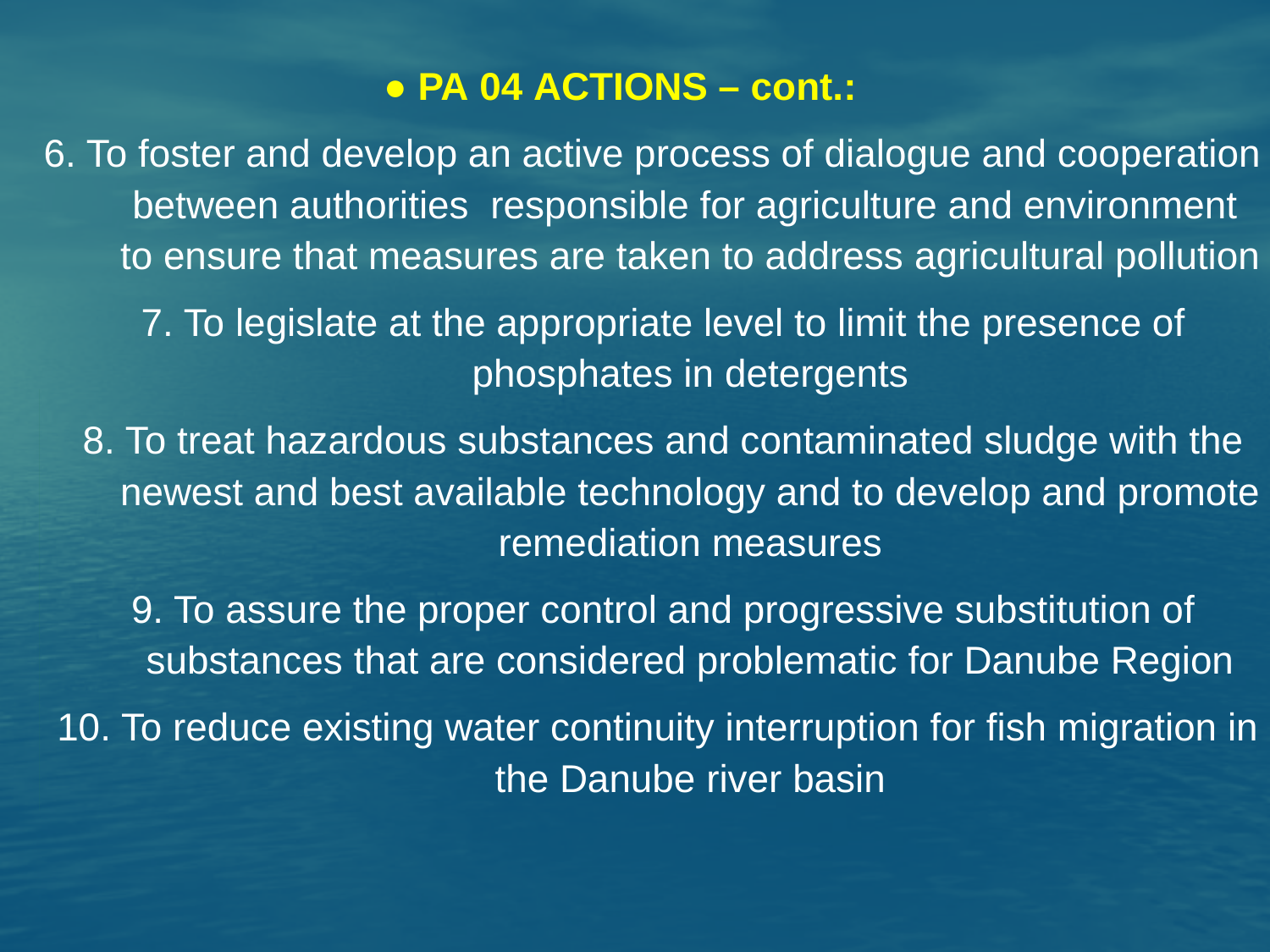

● PA 04 ACTIONS – cont.:
  6. To foster and develop an active process of dialogue and cooperation
       between authorities  responsible for agriculture and environment
       to ensure that measures are taken to address agricultural pollution
   7. To legislate at the appropriate level to limit the presence of
       phosphates in detergents
   8. To treat hazardous substances and contaminated sludge with the
       newest and best available technology and to develop and promote
       remediation measures
   9. To assure the proper control and progressive substitution of
       substances that are considered problematic for Danube Region
 10. To reduce existing water continuity interruption for fish migration in
       the Danube river basin